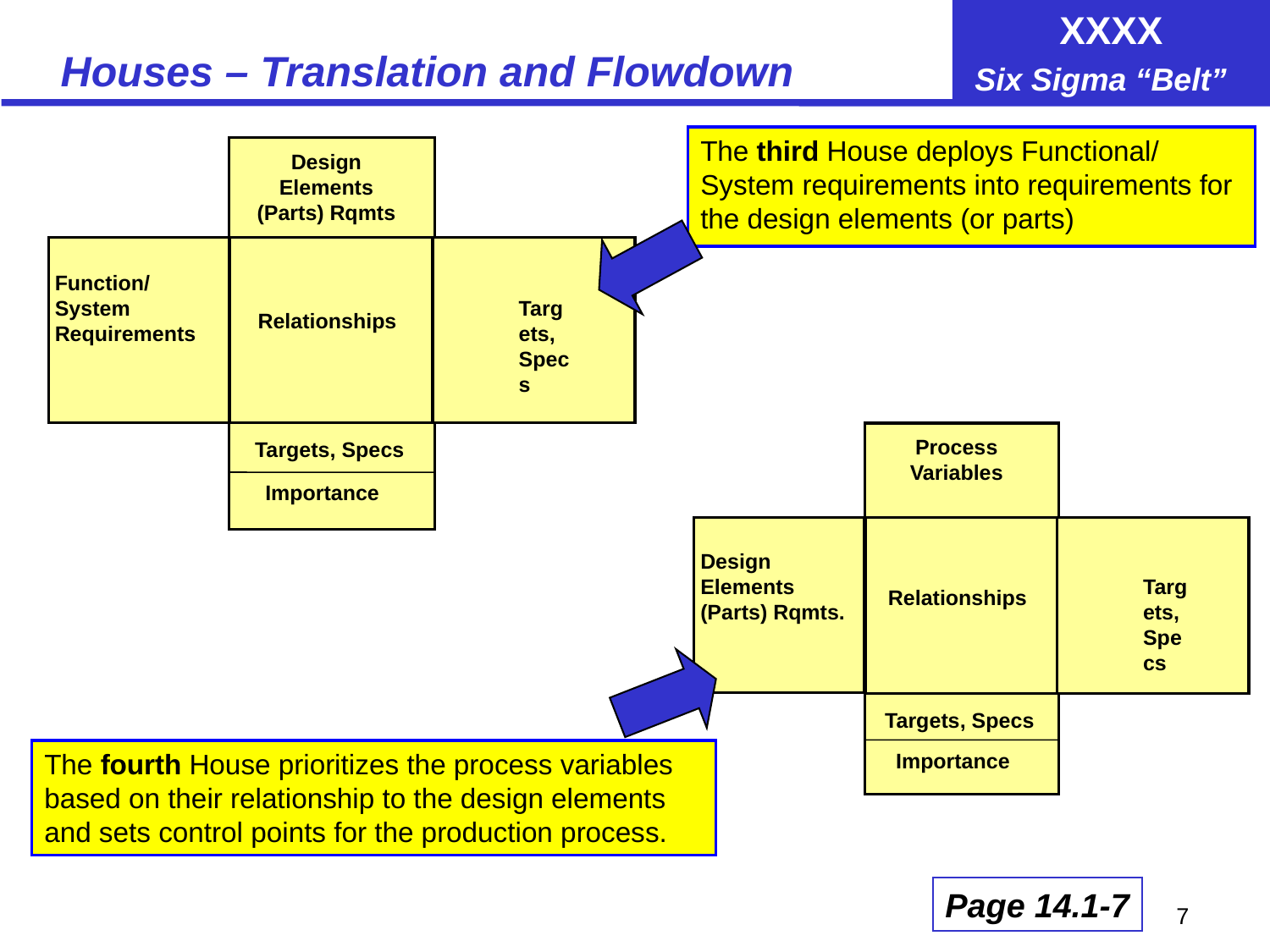

# Houses – Translation and Flowdown
The third House deploys Functional/ System requirements into requirements for the design elements (or parts)

Design Elements (Parts) Rqmts

Function/ System Requirements

Targets, Specs
Relationships
Targets, Specs

Importance

Process Variables

Design Elements (Parts) Rqmts.

Targets, Specs
Relationships
Targets, Specs

Importance

The fourth House prioritizes the process variables based on their relationship to the design elements and sets control points for the production process.
Page 14.1-7